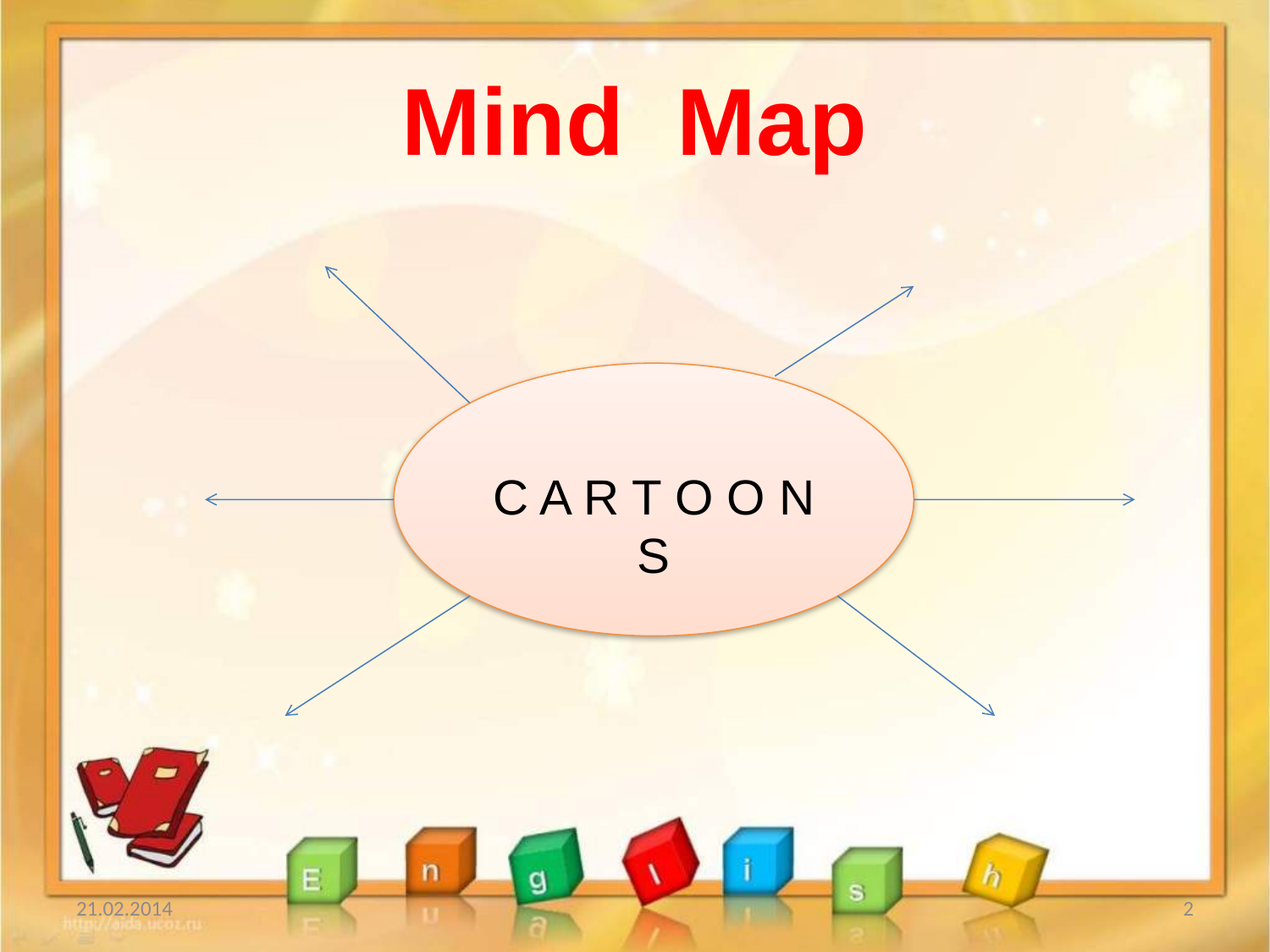

# Mind  Map

C A R T O O N S
21.02.2014
2